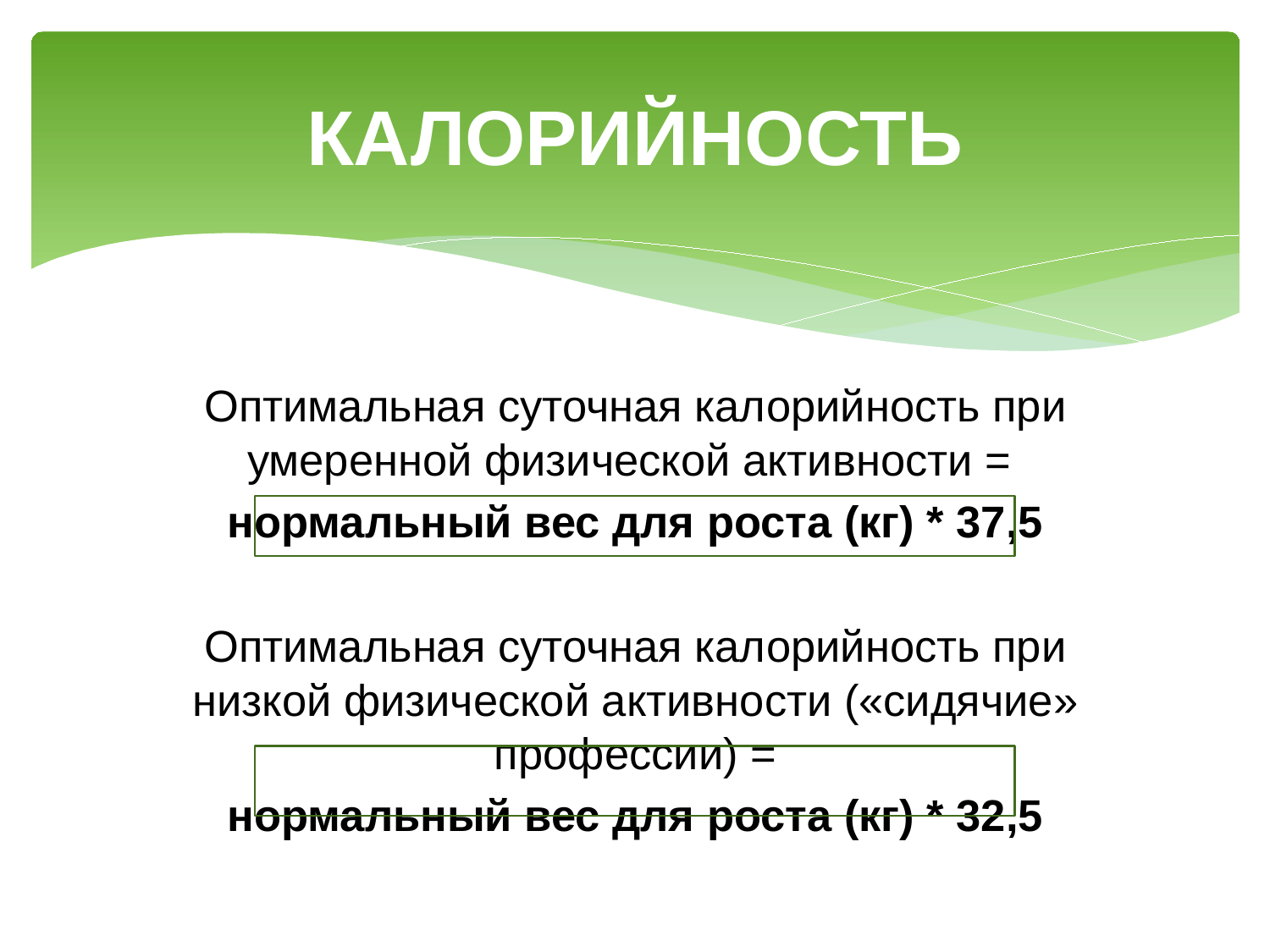

# КАЛОРИЙНОСТЬ
Оптимальная суточная калорийность при умеренной физической активности =
нормальный вес для роста (кг) * 37,5

Оптимальная суточная калорийность при низкой физической активности («сидячие» профессии) =
нормальный вес для роста (кг) * 32,5